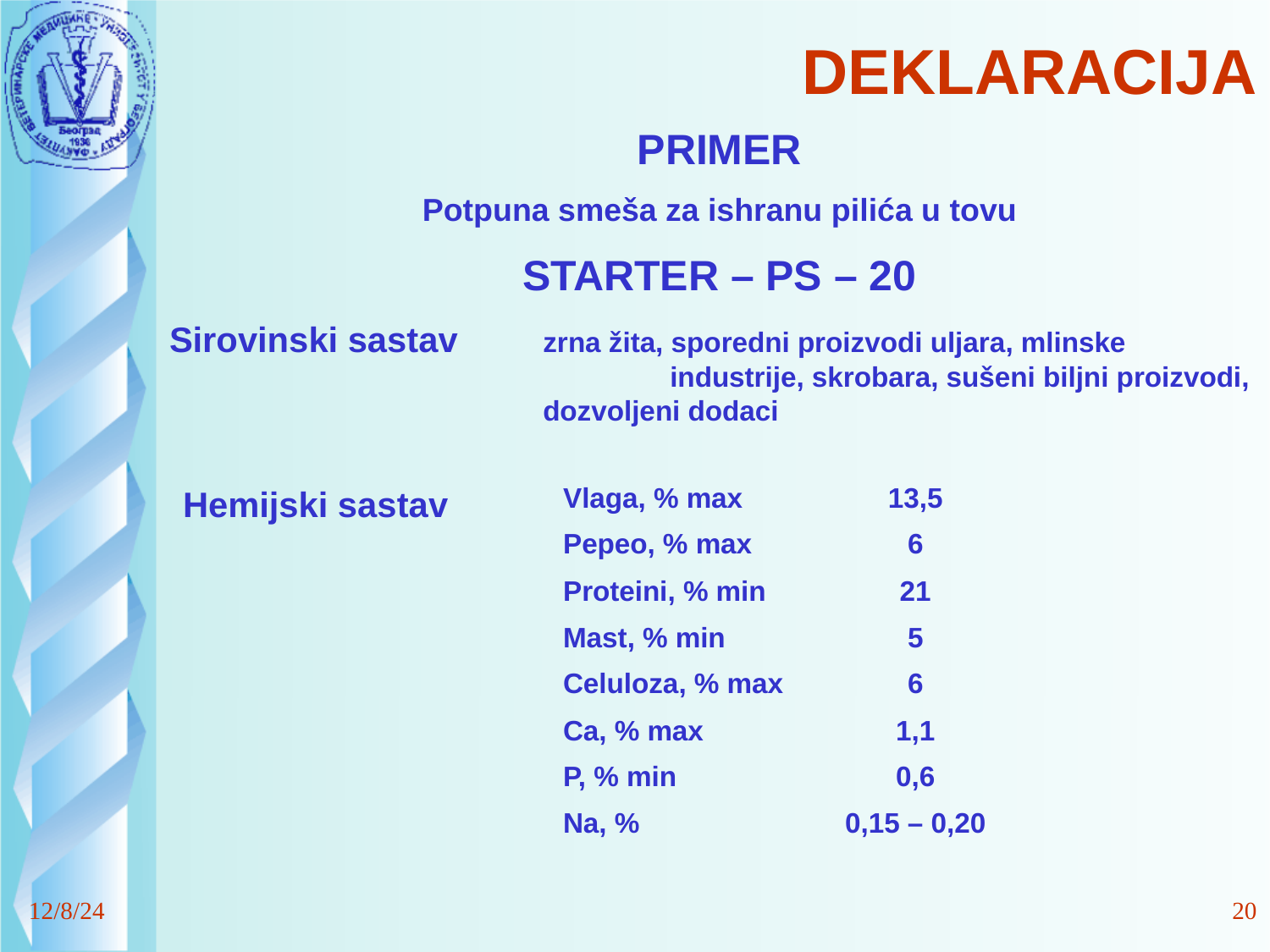

# DEKLARACIJA
PRIMER
Potpuna smeša za ishranu pilića u tovu
STARTER – PS – 20
Sirovinski sastav	zrna žita, sporedni proizvodi uljara, mlinske 		industrije, skrobara, sušeni biljni proizvodi, dozvoljeni dodaci

Hemijski sastav
| Vlaga, % max | 13,5 |
| --- | --- |
| Pepeo, % max | 6 |
| Proteini, % min | 21 |
| Mast, % min | 5 |
| Celuloza, % max | 6 |
| Ca, % max | 1,1 |
| P, % min | 0,6 |
| Na, % | 0,15 – 0,20 |
12/8/24
20